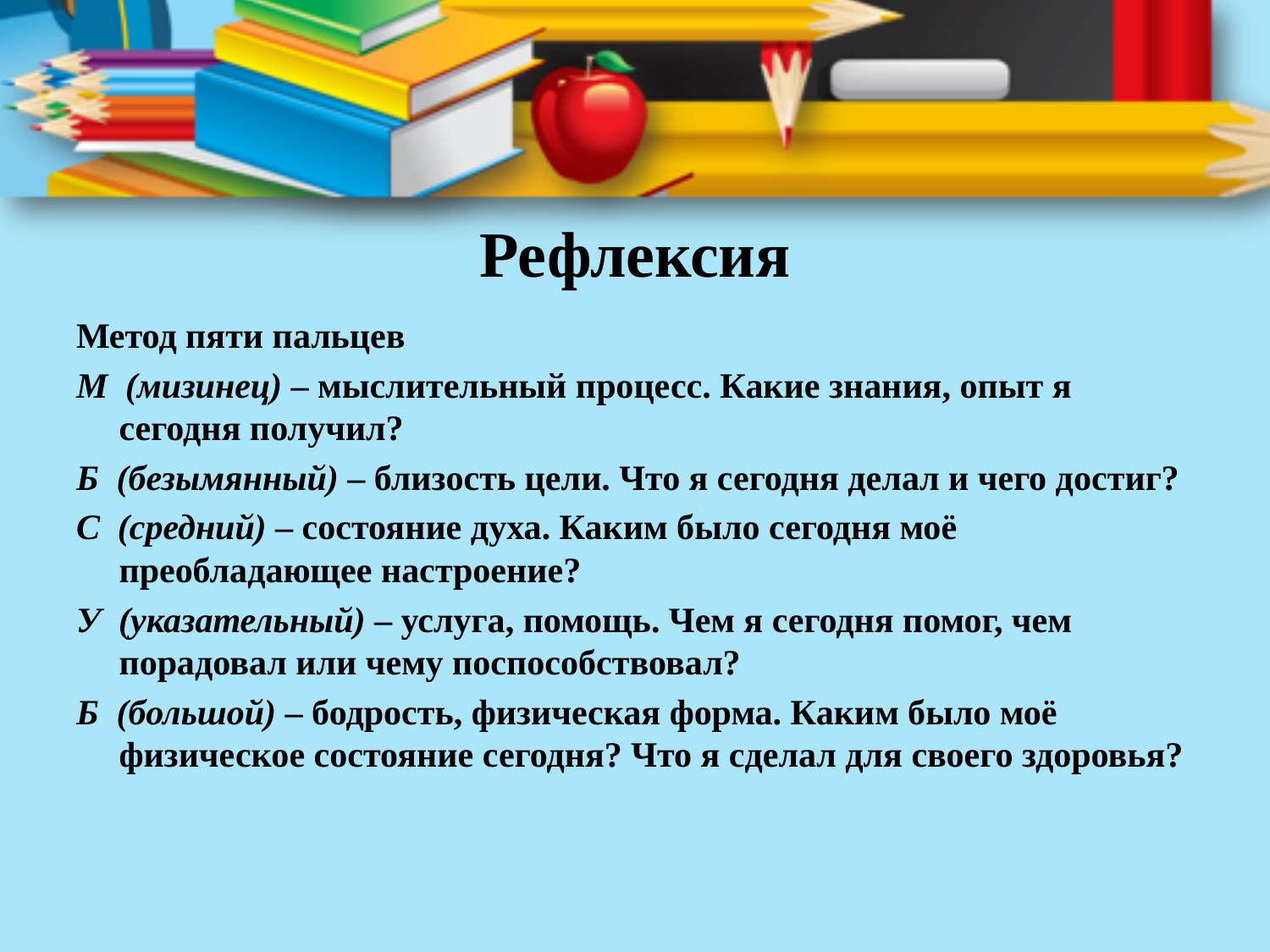

# Рефлексия
Метод пяти пальцев
М  (мизинец) – мыслительный процесс. Какие знания, опыт я сегодня получил?
Б  (безымянный) – близость цели. Что я сегодня делал и чего достиг?
С  (средний) – состояние духа. Каким было сегодня моё преобладающее настроение?
У  (указательный) – услуга, помощь. Чем я сегодня помог, чем порадовал или чему поспособствовал?
Б  (большой) – бодрость, физическая форма. Каким было моё физическое состояние сегодня? Что я сделал для своего здоровья?